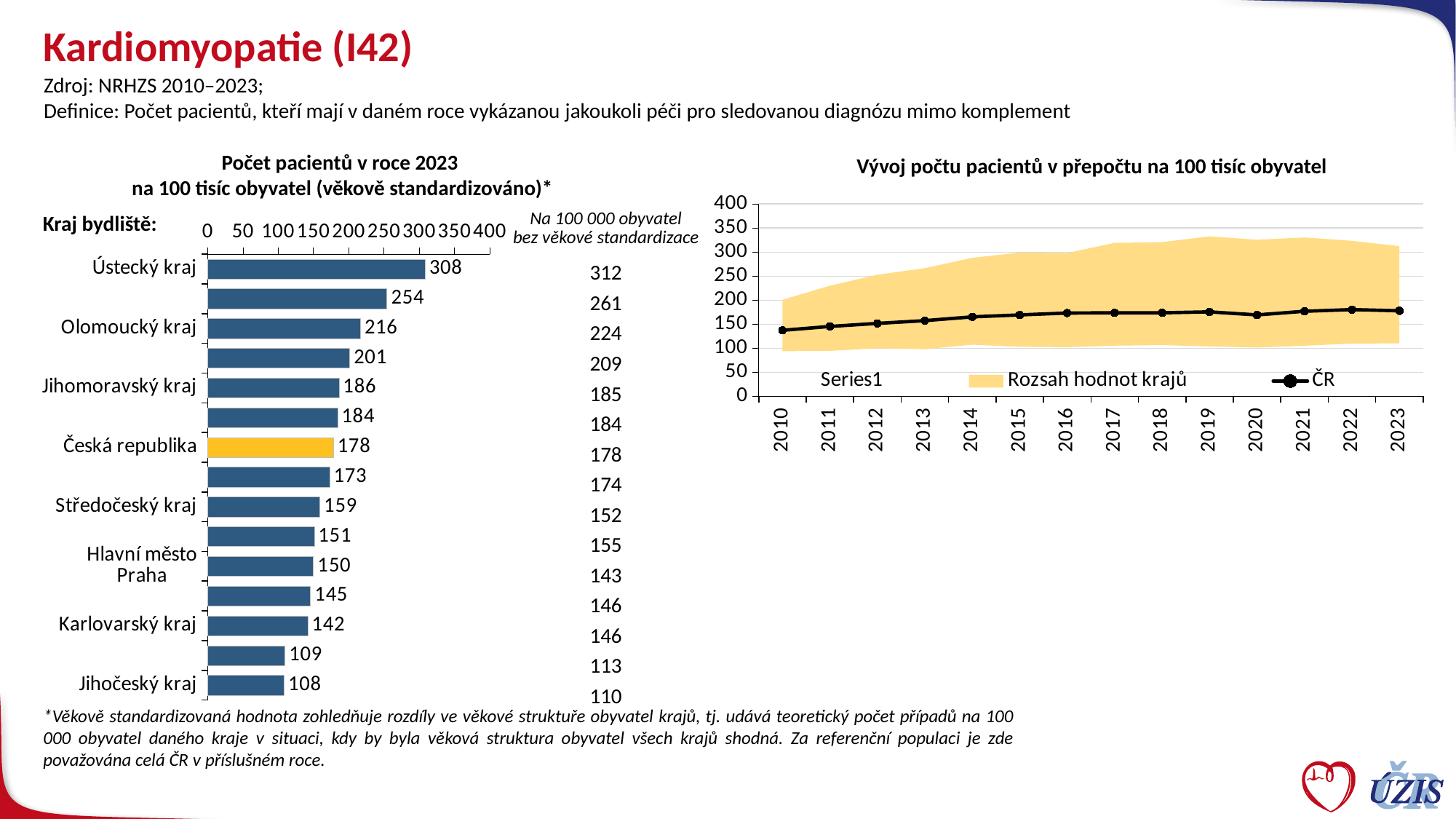

# Kardiomyopatie (I42)
Zdroj: NRHZS 2010–2023;
Definice: Počet pacientů, kteří mají v daném roce vykázanou jakoukoli péči pro sledovanou diagnózu mimo komplement
Počet pacientů v roce 2023
na 100 tisíc obyvatel (věkově standardizováno)*
Vývoj počtu pacientů v přepočtu na 100 tisíc obyvatel

### Chart

| Category | Řada 1 | Řada 2 | Řada 3 |
|---|---|---|---|
| Ústecký kraj | 308.15641484847356 | None | None |
| Kraj Vysočina | 253.93017599656915 | None | None |
| Olomoucký kraj | 216.42761742688958 | None | None |
| Zlínský kraj | 201.06544626848856 | None | None |
| Jihomoravský kraj | 185.99175464907466 | None | None |
| Liberecký kraj | 184.00728985196474 | None | None |
| Česká republika | 177.9445707326205 | None | 177.9445707326205 |
| Pardubický kraj | 172.5577450590161 | None | None |
| Středočeský kraj | 158.84395586562638 | None | None |
| Moravskoslezský kraj | 150.91084932237447 | None | None |
| Hlavní město Praha | 149.7571133192703 | None | None |
| Plzeňský kraj | 145.49638651054386 | None | None |
| Karlovarský kraj | 141.57238955155904 | None | None |
| Královéhradecký kraj | 109.2980448212665 | None | None |
| Jihočeský kraj | 107.98867905827804 | None | None |

### Chart

| Category |  | Rozsah hodnot krajů |  | ČR |
|---|---|---|---|---|
| 2010 | 93.99310115894757 | 106.77359310616016 | None | 137.44091015452997 |
| 2011 | 94.57630177781789 | 135.4516370825421 | None | 145.46515314568276 |
| 2012 | 99.94758625675505 | 152.91800214527223 | None | 151.75150814241803 |
| 2013 | 98.04491525556884 | 168.4709558190435 | None | 157.47733337747874 |
| 2014 | 107.39334067083156 | 180.68033635444402 | None | 165.39058334979447 |
| 2015 | 103.09245997125336 | 195.91856894488635 | None | 169.40243055496273 |
| 2016 | 102.14504596527068 | 195.91856894488635 | None | 173.35075895735505 |
| 2017 | 105.4476047435777 | 213.67643038156137 | None | 173.72826696870095 |
| 2018 | 106.59393340693823 | 214.18715407469944 | None | 173.78366958611687 |
| 2019 | 103.77207877969842 | 228.81499529496244 | None | 175.6999787427957 |
| 2020 | 101.3406332429909 | 224.23327008059636 | None | 169.3713782650812 |
| 2021 | 105.36165572526394 | 224.9718673111528 | None | 177.02376474285415 |
| 2022 | 109.78242449695334 | 213.54667699836557 | None | 180.46158168148293 |
| 2023 | 110.22484949479 | 202.08395830295893 | None | 177.94457073262055 |
| Na 100 000 obyvatel bez věkové standardizace |
| --- |
| 312 |
| 261 |
| 224 |
| 209 |
| 185 |
| 184 |
| 178 |
| 174 |
| 152 |
| 155 |
| 143 |
| 146 |
| 146 |
| 113 |
| 110 |
Kraj bydliště:
*Věkově standardizovaná hodnota zohledňuje rozdíly ve věkové struktuře obyvatel krajů, tj. udává teoretický počet případů na 100 000 obyvatel daného kraje v situaci, kdy by byla věková struktura obyvatel všech krajů shodná. Za referenční populaci je zde považována celá ČR v příslušném roce.